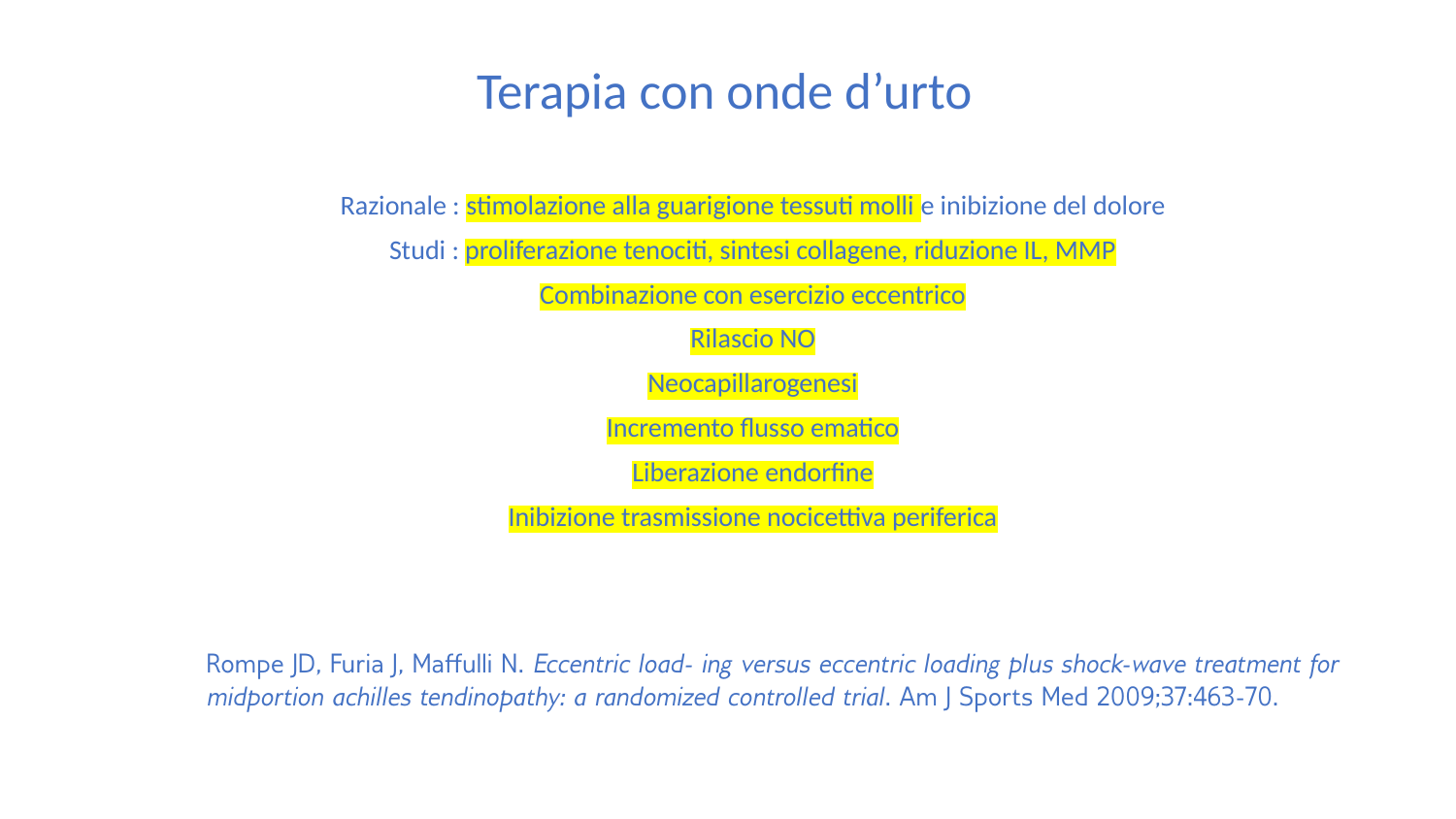

Terapia con onde d’urto
Razionale : stimolazione alla guarigione tessuti molli e inibizione del dolore
Studi : proliferazione tenociti, sintesi collagene, riduzione IL, MMP
Combinazione con esercizio eccentrico
Rilascio NO
Neocapillarogenesi
Incremento flusso ematico
Liberazione endorfine
Inibizione trasmissione nocicettiva periferica

 Rompe JD, Furia J, Maffulli N. Eccentric load- ing versus eccentric loading plus shock-wave treatment for
 midportion achilles tendinopathy: a randomized controlled trial. Am J Sports Med 2009;37:463-70.